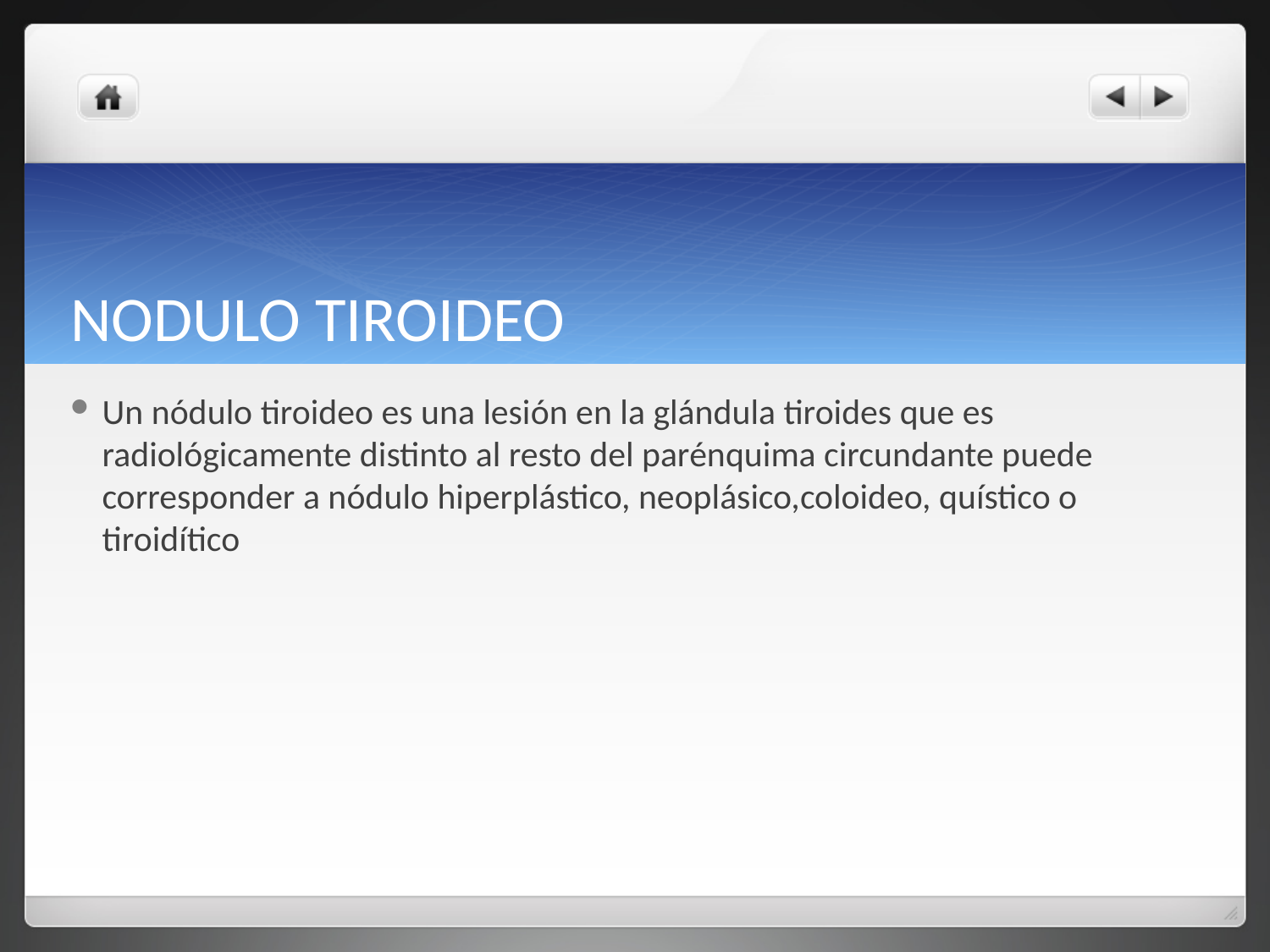

# NODULO TIROIDEO
Un nódulo tiroideo es una lesión en la glándula tiroides que es radiológicamente distinto al resto del parénquima circundante puede corresponder a nódulo hiperplástico, neoplásico,coloideo, quístico o tiroidítico